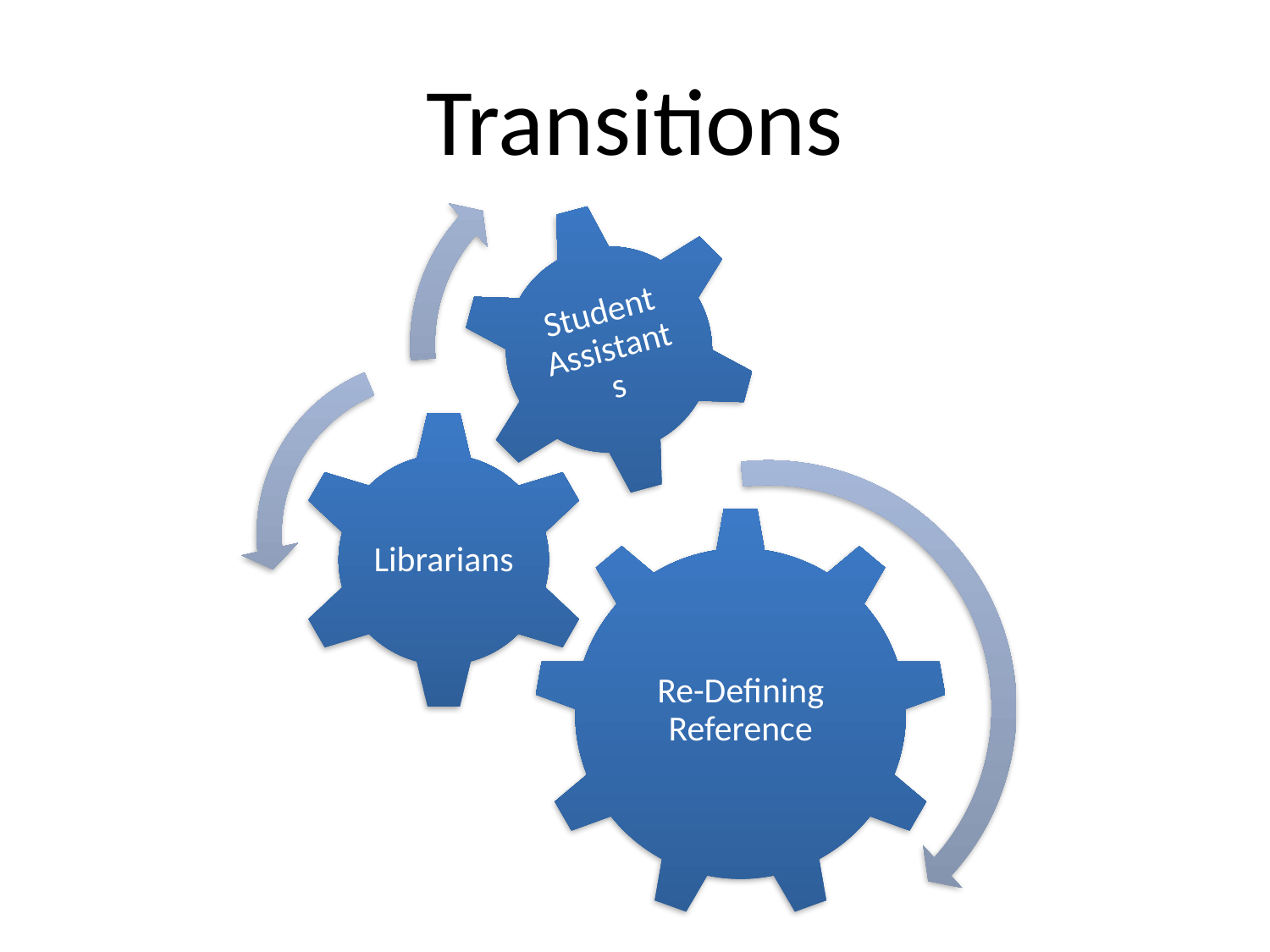

# Transitions
Re-Defining Reference
Librarians
Student Assistants